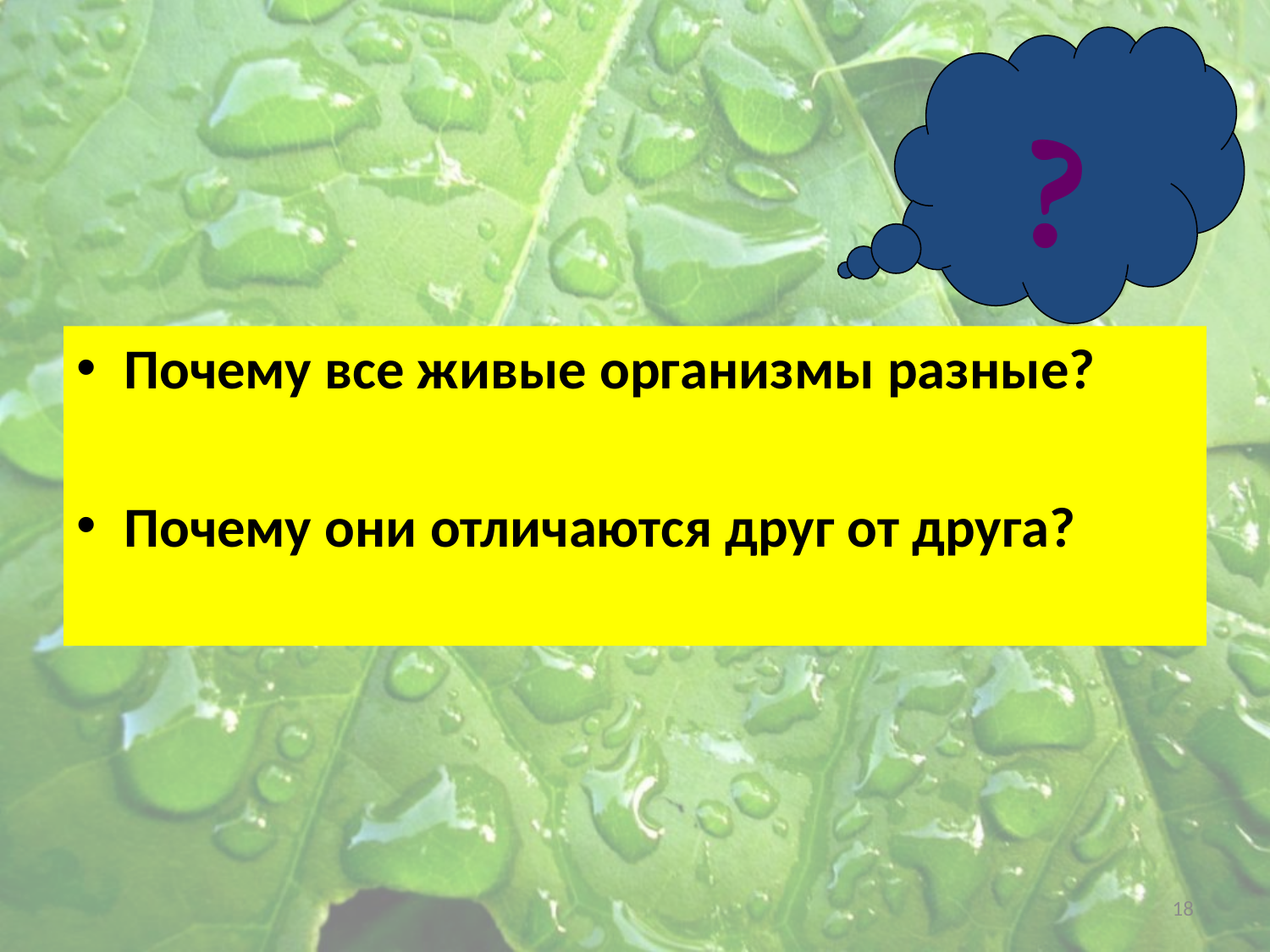

?
#
Почему все живые организмы разные?

Почему они отличаются друг от друга?
18